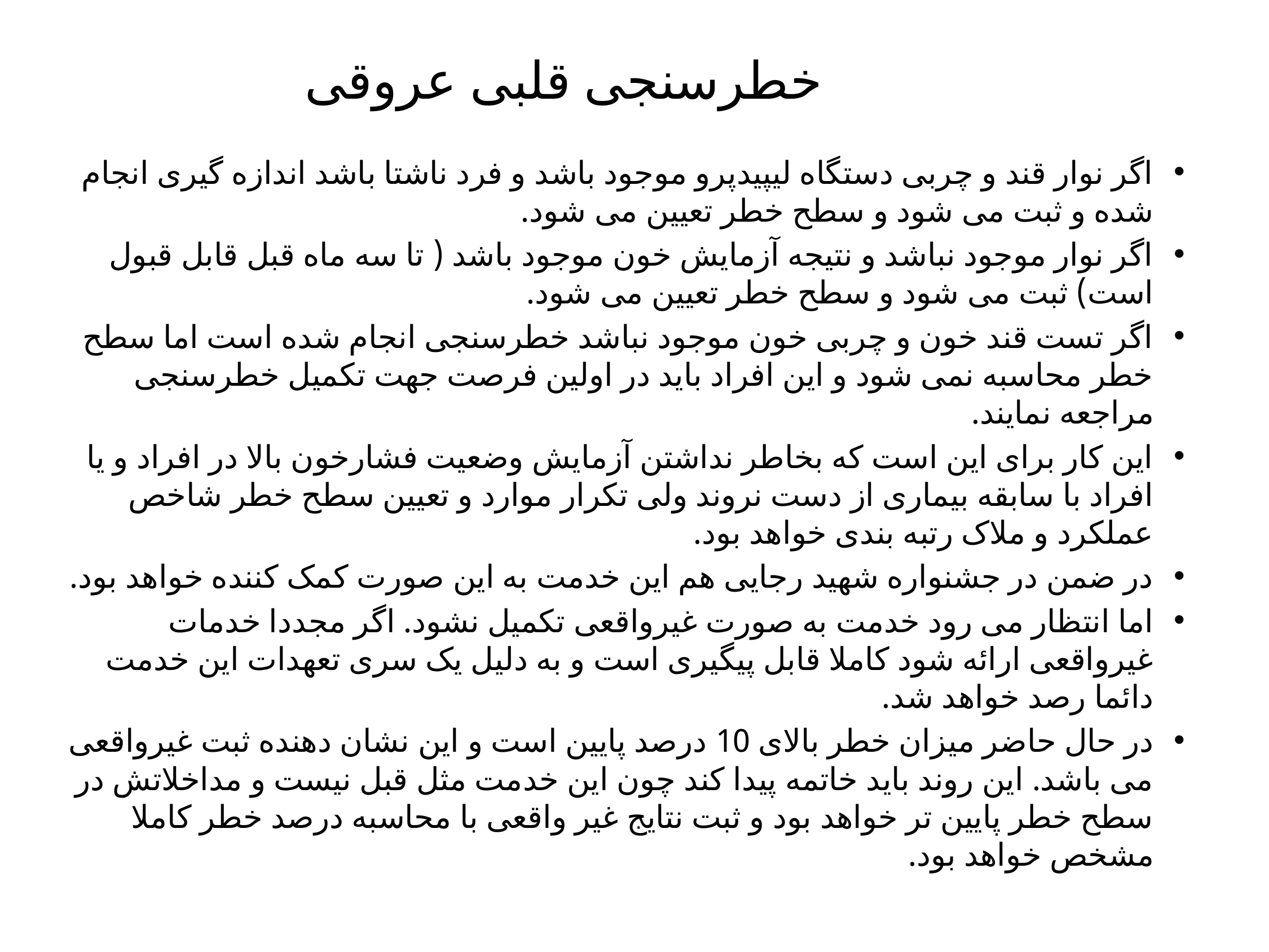

# خطرسنجی قلبی عروقی
اگر نوار قند و چربی دستگاه لیپیدپرو موجود باشد و فرد ناشتا باشد اندازه گیری انجام شده و ثبت می شود و سطح خطر تعیین می شود.
اگر نوار موجود نباشد و نتیجه آزمایش خون موجود باشد ( تا سه ماه قبل قابل قبول است) ثبت می شود و سطح خطر تعیین می شود.
اگر تست قند خون و چربی خون موجود نباشد خطرسنجی انجام شده است اما سطح خطر محاسبه نمی شود و این افراد باید در اولین فرصت جهت تکمیل خطرسنجی مراجعه نمایند.
این کار برای این است که بخاطر نداشتن آزمایش وضعیت فشارخون بالا در افراد و یا افراد با سابقه بیماری از دست نروند ولی تکرار موارد و تعیین سطح خطر شاخص عملکرد و ملاک رتبه بندی خواهد بود.
در ضمن در جشنواره شهید رجایی هم این خدمت به این صورت کمک کننده خواهد بود.
اما انتظار می رود خدمت به صورت غیرواقعی تکمیل نشود. اگر مجددا خدمات غیرواقعی ارائه شود کاملا قابل پیگیری است و به دلیل یک سری تعهدات این خدمت دائما رصد خواهد شد.
در حال حاضر میزان خطر بالای 10 درصد پایین است و این نشان دهنده ثبت غیرواقعی می باشد. این روند باید خاتمه پیدا کند چون این خدمت مثل قبل نیست و مداخلاتش در سطح خطر پایین تر خواهد بود و ثبت نتایج غیر واقعی با محاسبه درصد خطر کاملا مشخص خواهد بود.